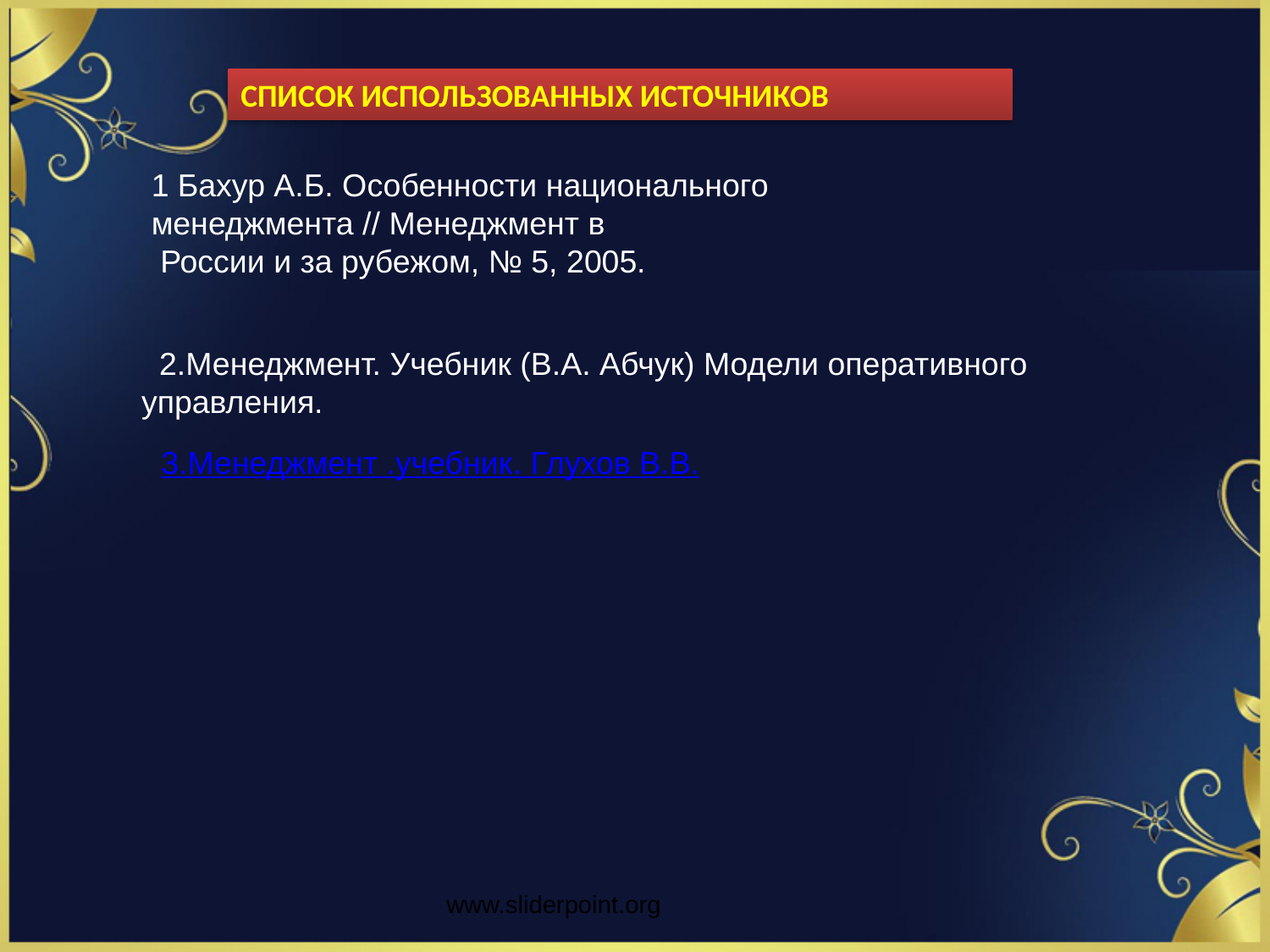

СПИСОК ИСПОЛЬЗОВАННЫХ ИСТОЧНИКОВ
1 Бахур А.Б. Особенности национального менеджмента // Менеджмент в
 России и за рубежом, № 5, 2005.
  2.Менеджмент. Учебник (В.А. Абчук) Модели оперативного управления.
3.Менеджмент .учебник. Глухов В.В.
www.sliderpoint.org